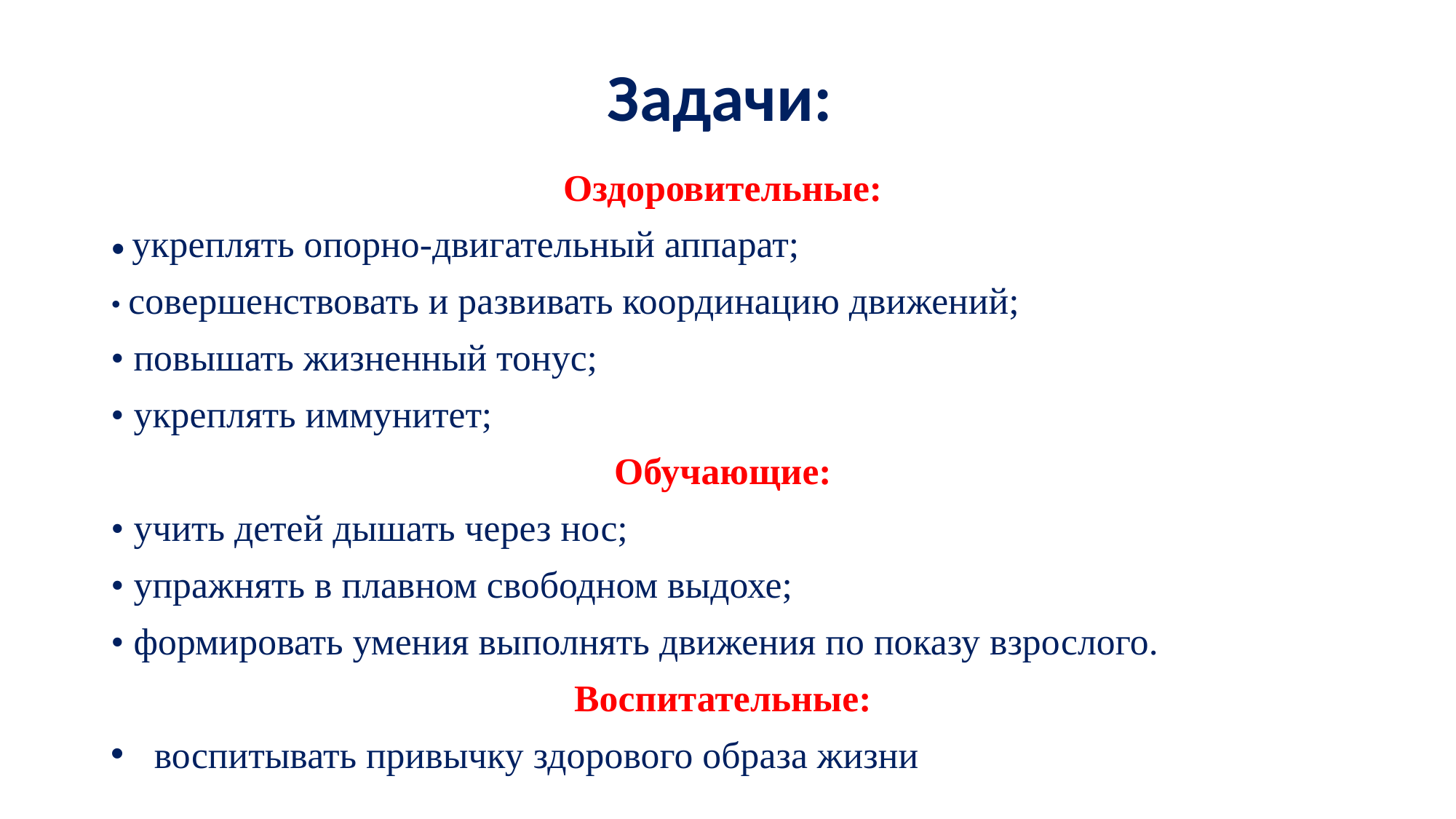

# Задачи:
Оздоровительные:
• укреплять опорно-двигательный аппарат;
• совершенствовать и развивать координацию движений;
• повышать жизненный тонус;
• укреплять иммунитет;
Обучающие:
• учить детей дышать через нос;
• упражнять в плавном свободном выдохе;
• формировать умения выполнять движения по показу взрослого.
Воспитательные:
 воспитывать привычку здорового образа жизни